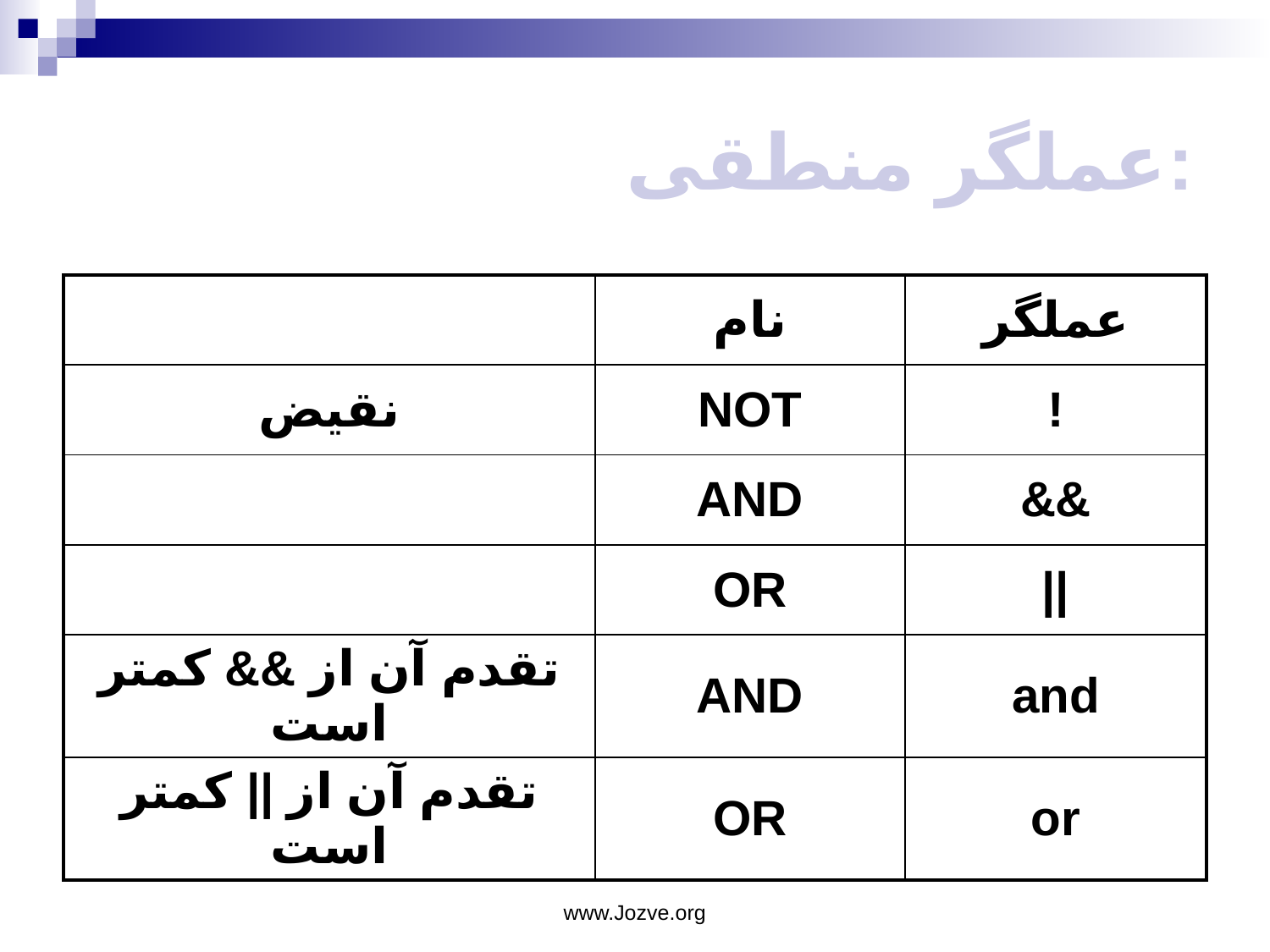

# عملگر منطقی:
|  | نام | عملگر |
| --- | --- | --- |
| نقیض | NOT | ! |
|  | AND | && |
|  | OR | || |
| تقدم آن از && کمتر است | AND | and |
| تقدم آن از || کمتر است | OR | or |
www.Jozve.org